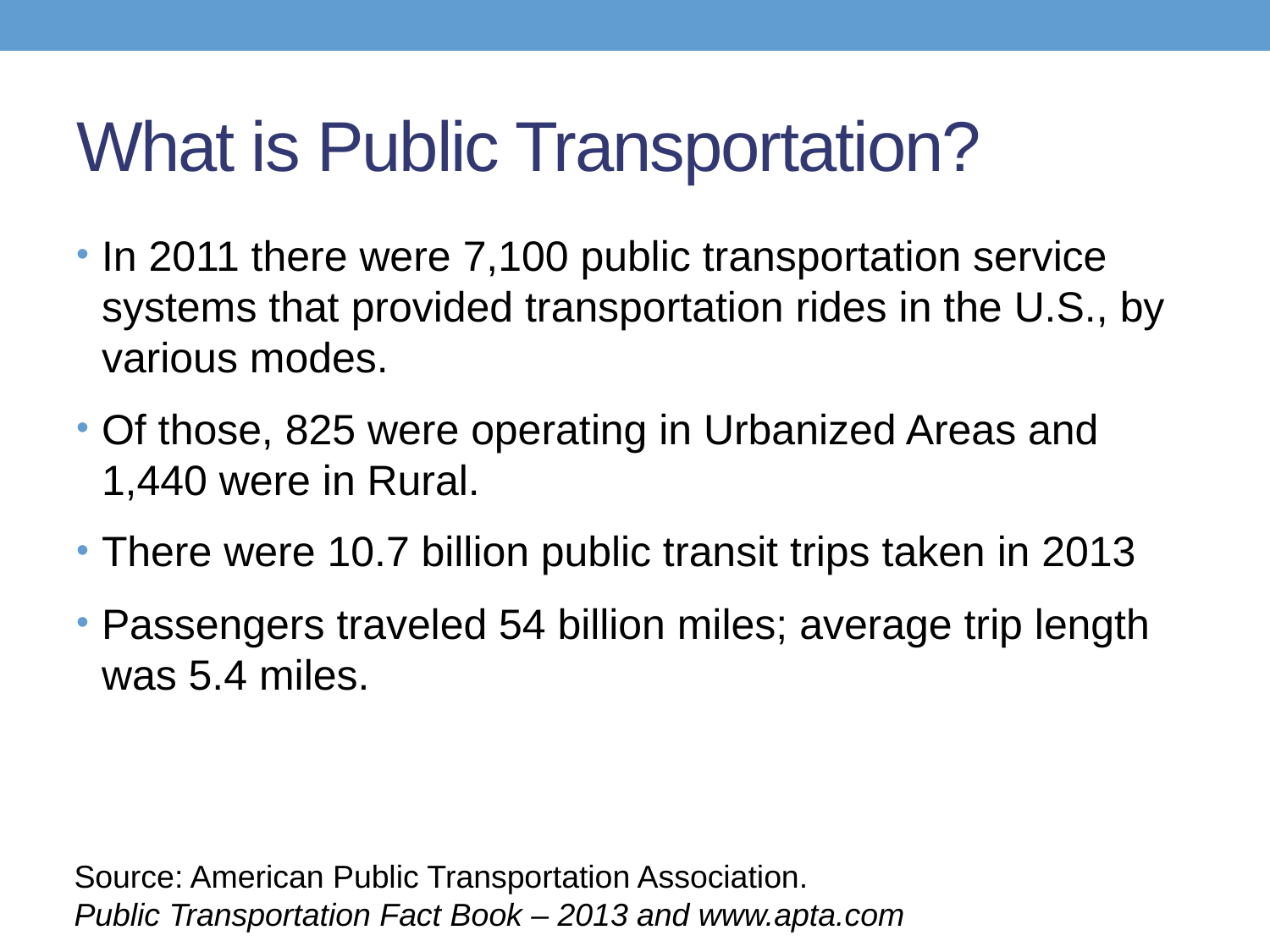

# What is Public Transportation?
In 2011 there were 7,100 public transportation service systems that provided transportation rides in the U.S., by various modes.
Of those, 825 were operating in Urbanized Areas and 1,440 were in Rural.
There were 10.7 billion public transit trips taken in 2013
Passengers traveled 54 billion miles; average trip length was 5.4 miles.

Source: American Public Transportation Association.
Public Transportation Fact Book – 2013 and www.apta.com